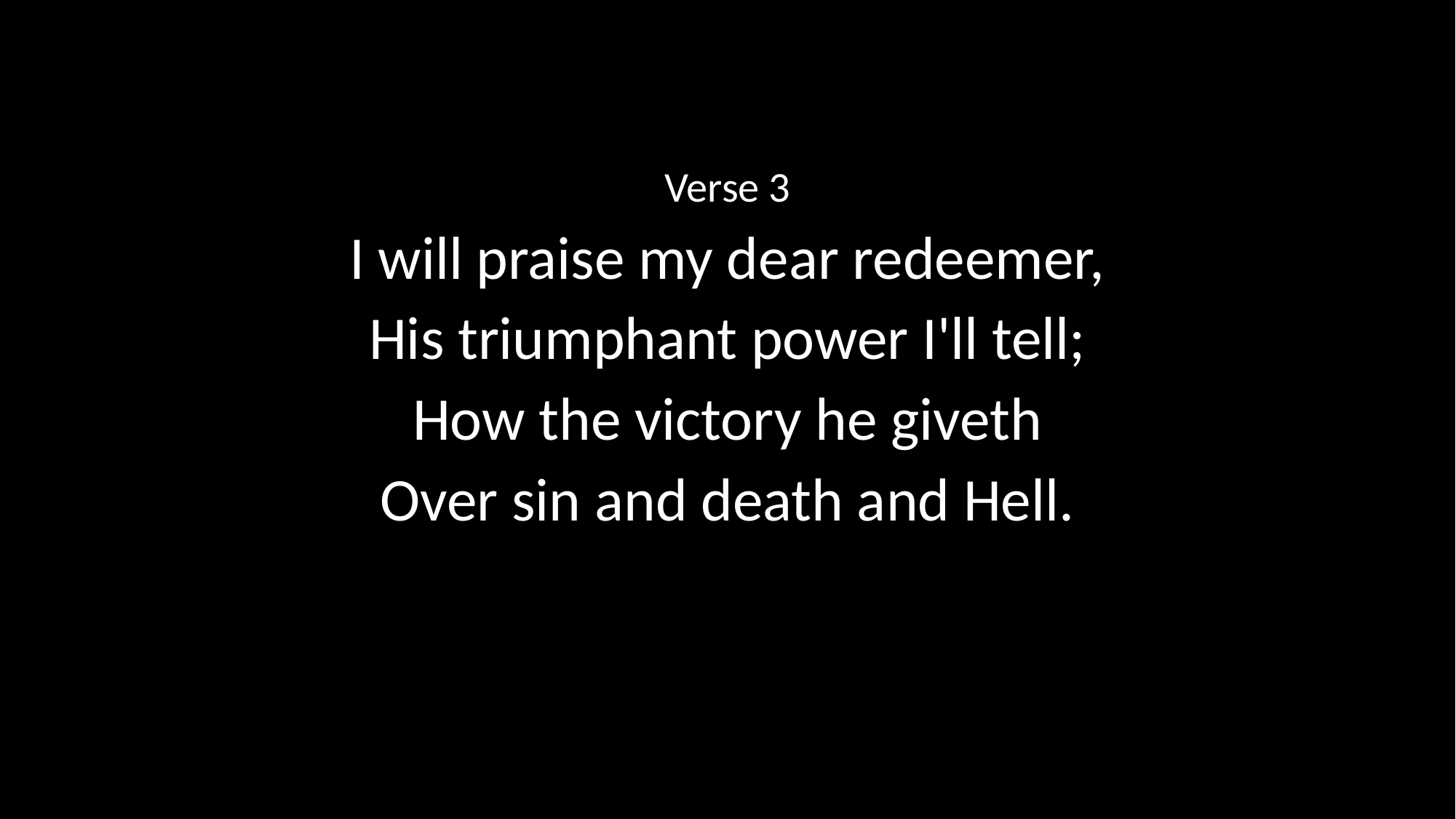

Verse 3
I will praise my dear redeemer,
His triumphant power I'll tell;
How the victory he giveth
Over sin and death and Hell.